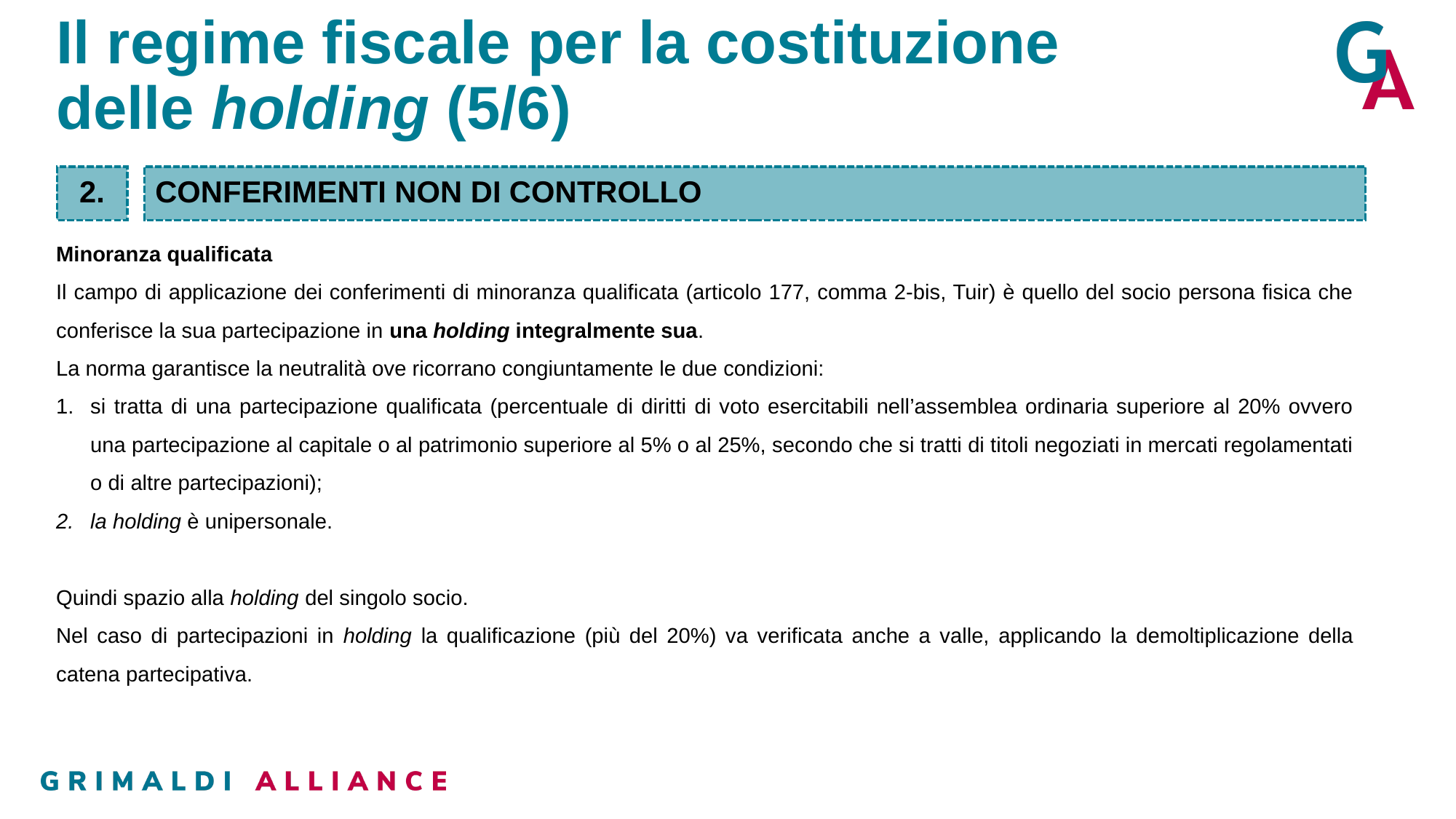

# Il regime fiscale per la costituzione delle holding (5/6)
2.
CONFERIMENTI NON DI CONTROLLO
Minoranza qualificata
Il campo di applicazione dei conferimenti di minoranza qualificata (articolo 177, comma 2-bis, Tuir) è quello del socio persona fisica che conferisce la sua partecipazione in una holding integralmente sua.
La norma garantisce la neutralità ove ricorrano congiuntamente le due condizioni:
si tratta di una partecipazione qualificata (percentuale di diritti di voto esercitabili nell’assemblea ordinaria superiore al 20% ovvero una partecipazione al capitale o al patrimonio superiore al 5% o al 25%, secondo che si tratti di titoli negoziati in mercati regolamentati o di altre partecipazioni);
la holding è unipersonale.

Quindi spazio alla holding del singolo socio.
Nel caso di partecipazioni in holding la qualificazione (più del 20%) va verificata anche a valle, applicando la demoltiplicazione della catena partecipativa.